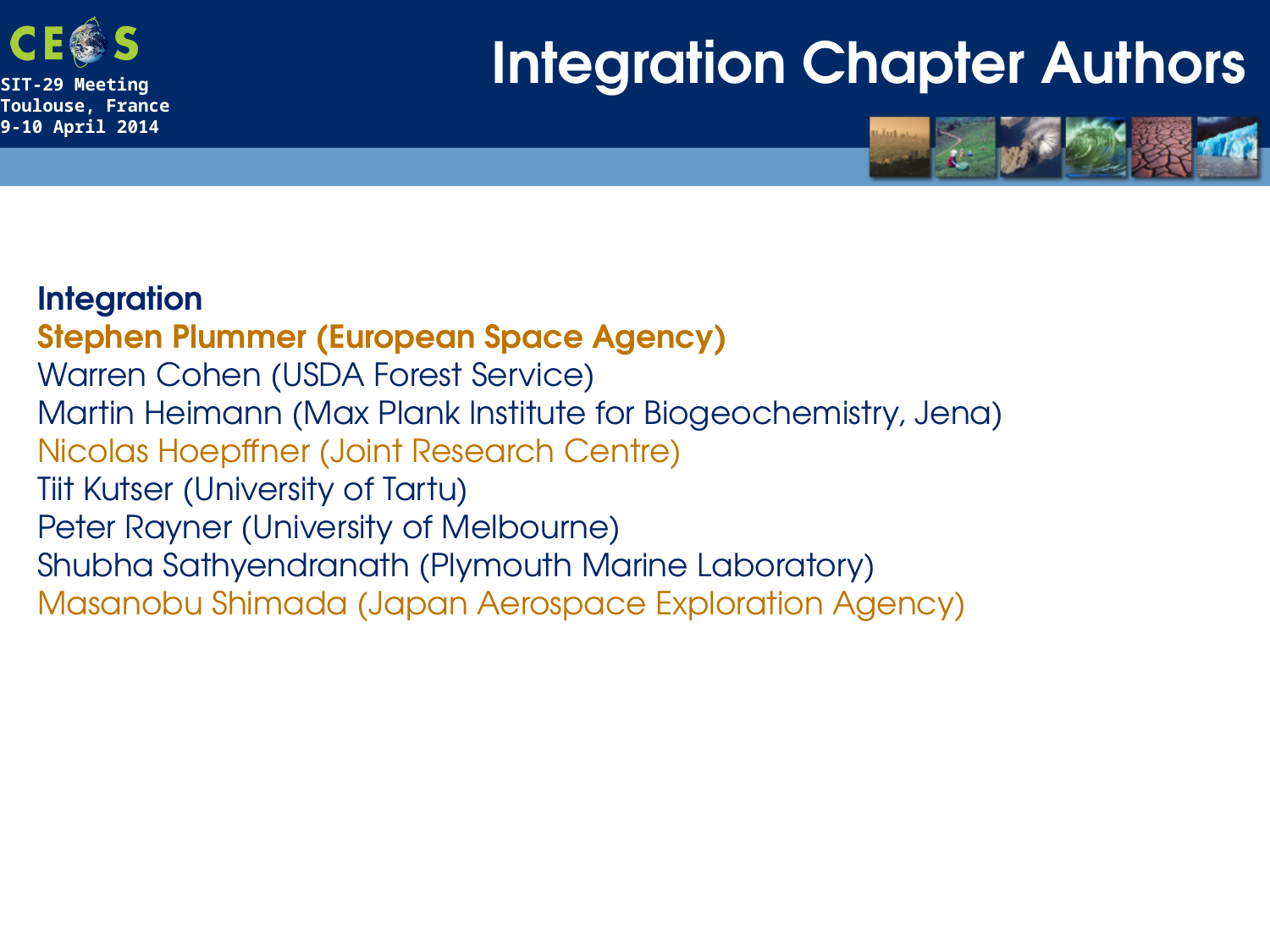

# Integration Chapter Authors

Integration
Stephen Plummer (European Space Agency)
Warren Cohen (USDA Forest Service)
Martin Heimann (Max Plank Institute for Biogeochemistry, Jena)
Nicolas Hoepffner (Joint Research Centre)
Tiit Kutser (University of Tartu)
Peter Rayner (University of Melbourne)
Shubha Sathyendranath (Plymouth Marine Laboratory)
Masanobu Shimada (Japan Aerospace Exploration Agency)